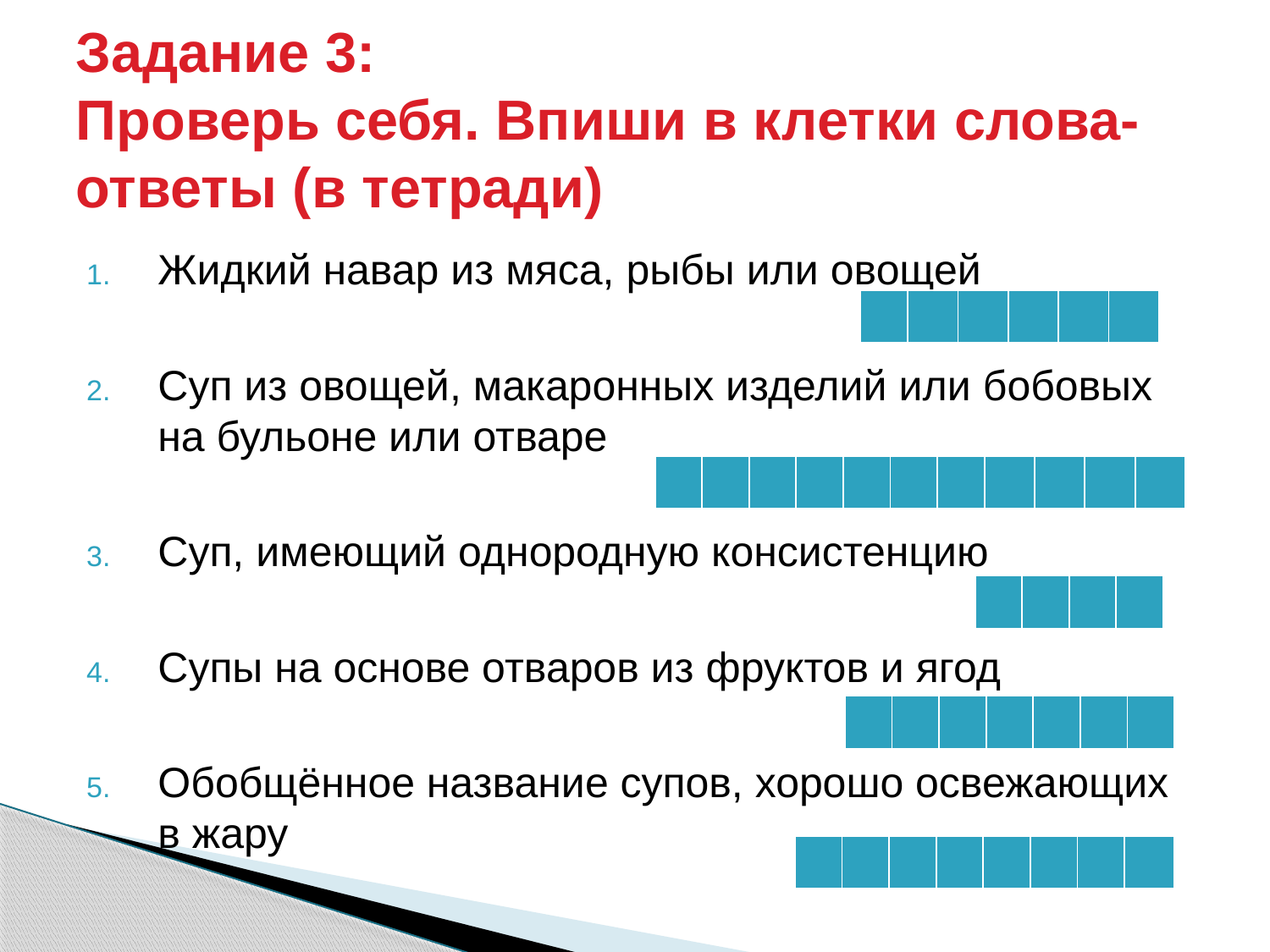

# Задание 3: Проверь себя. Впиши в клетки слова-ответы (в тетради)
Жидкий навар из мяса, рыбы или овощей

Суп из овощей, макаронных изделий или бобовых на бульоне или отваре

Суп, имеющий однородную консистенцию

Супы на основе отваров из фруктов и ягод

Обобщённое название супов, хорошо освежающих в жару
|  |  |  |  |  |  |
| --- | --- | --- | --- | --- | --- |
|  |  |  |  |  |  |  |  |  |  |  |
| --- | --- | --- | --- | --- | --- | --- | --- | --- | --- | --- |
|  |  |  |  |
| --- | --- | --- | --- |
|  |  |  |  |  |  |  |
| --- | --- | --- | --- | --- | --- | --- |
|  |  |  |  |  |  |  |  |
| --- | --- | --- | --- | --- | --- | --- | --- |